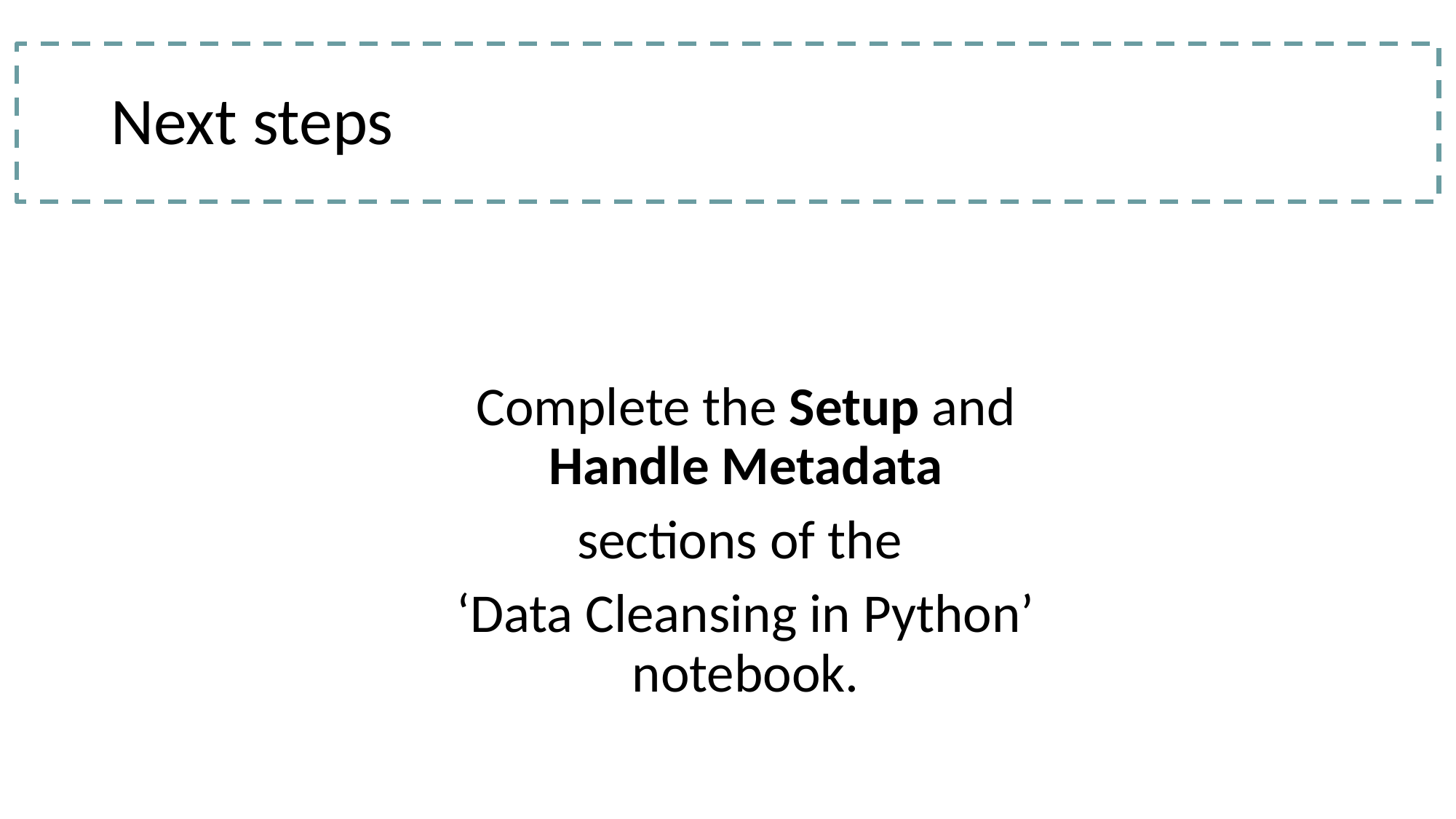

# Next steps

Complete the Setup and Handle Metadata
sections of the
‘Data Cleansing in Python’ notebook.